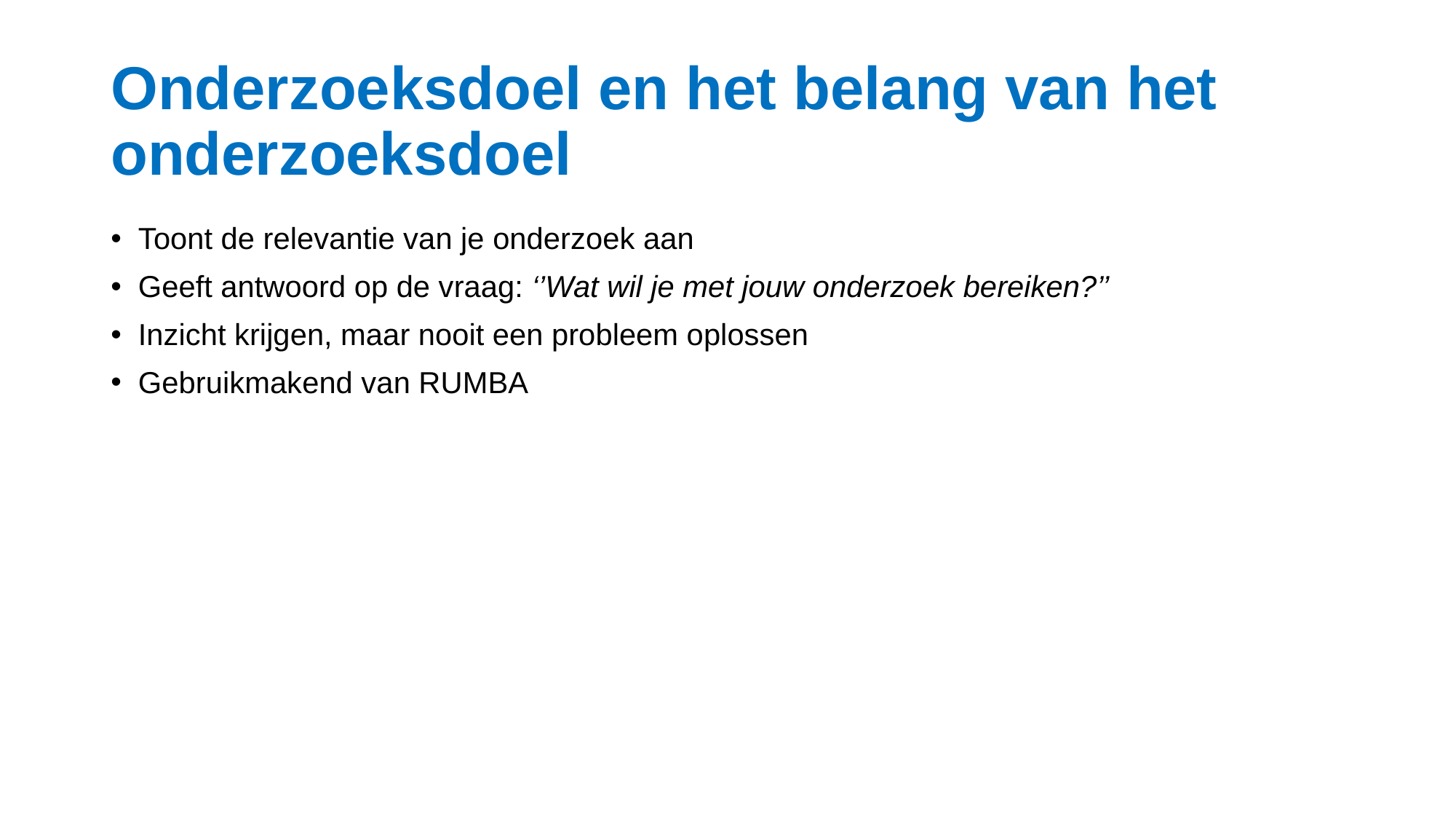

# Onderzoeksdoel en het belang van het onderzoeksdoel
Toont de relevantie van je onderzoek aan
Geeft antwoord op de vraag: ‘’Wat wil je met jouw onderzoek bereiken?’’
Inzicht krijgen, maar nooit een probleem oplossen
Gebruikmakend van RUMBA